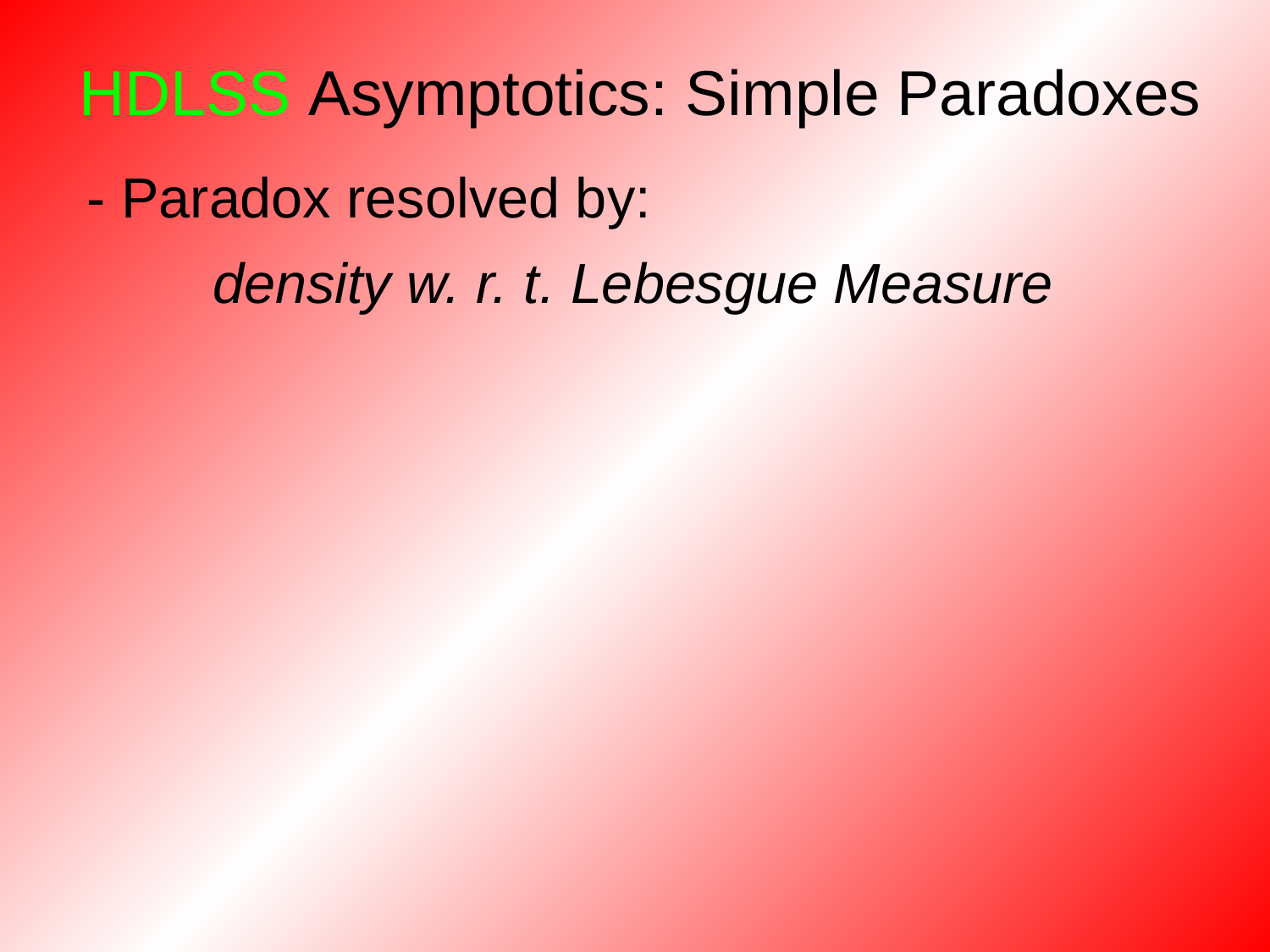

HDLSS Asymptotics: Simple Paradoxes
- Paradox resolved by:
density w. r. t. Lebesgue Measure